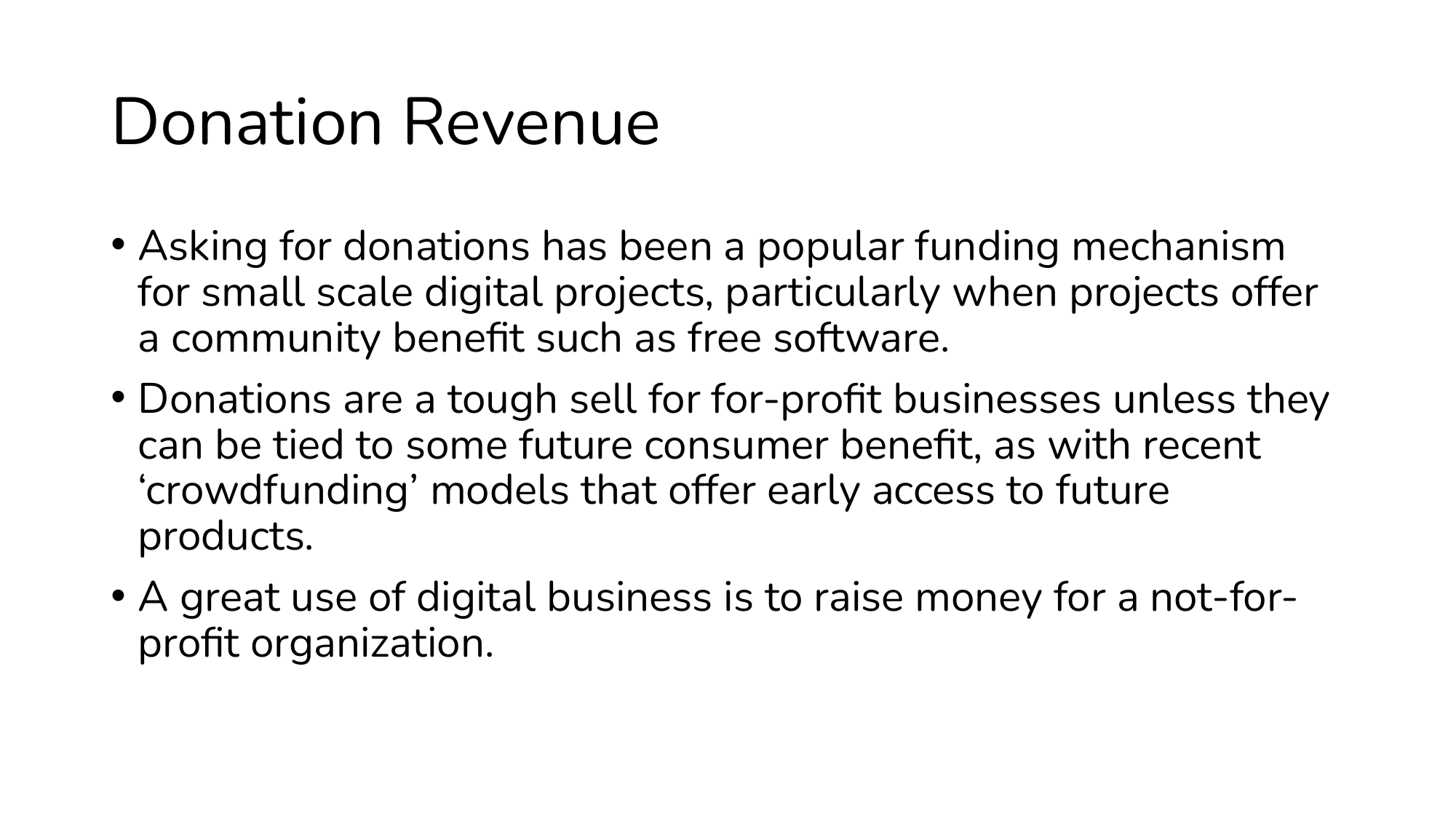

# Donation Revenue
Asking for donations has been a popular funding mechanism for small scale digital projects, particularly when projects offer a community benefit such as free software.
Donations are a tough sell for for-profit businesses unless they can be tied to some future consumer benefit, as with recent ‘crowdfunding’ models that offer early access to future products.
A great use of digital business is to raise money for a not-for-profit organization.